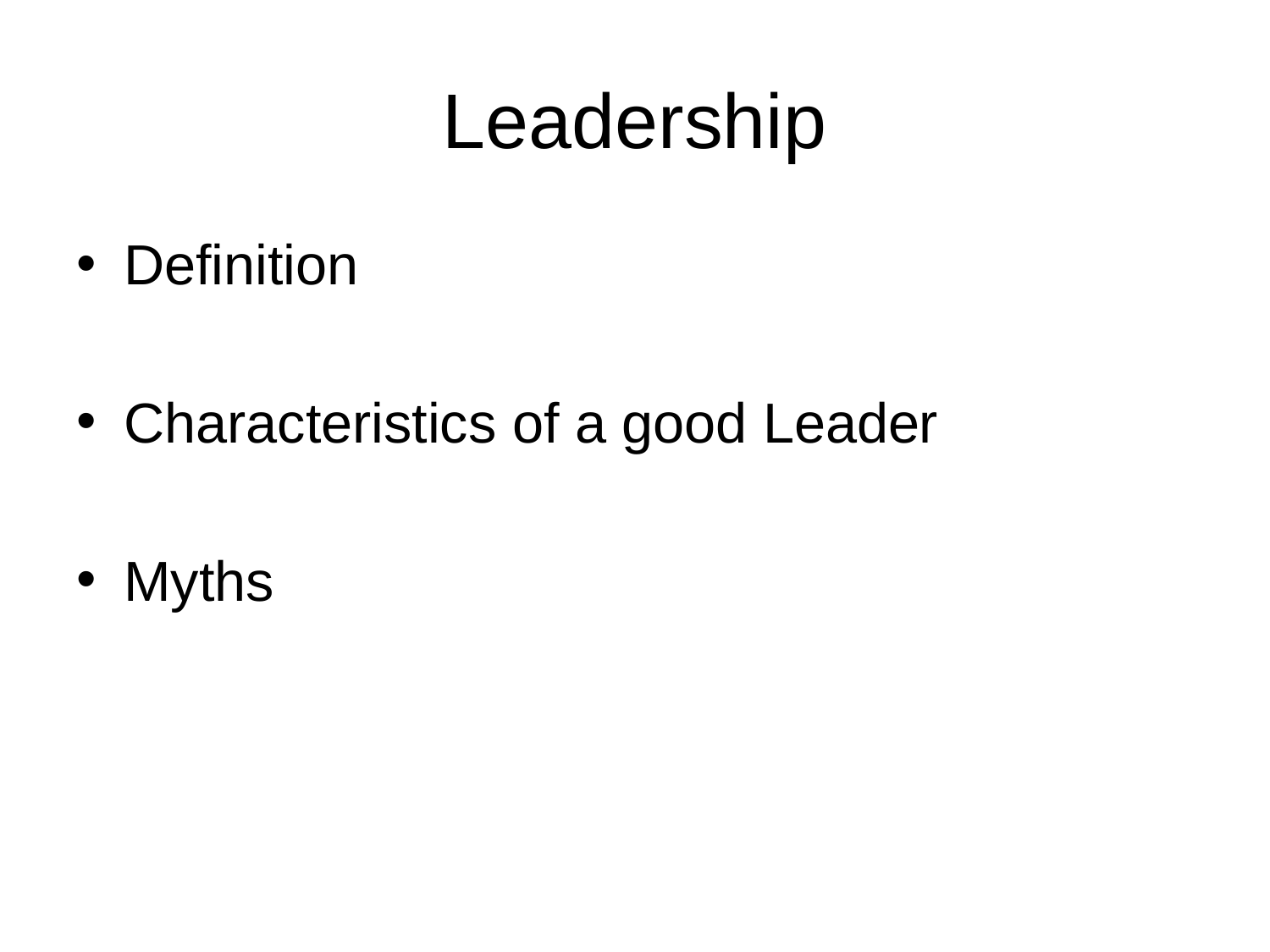

# Leadership
Definition

Characteristics of a good Leader

Myths